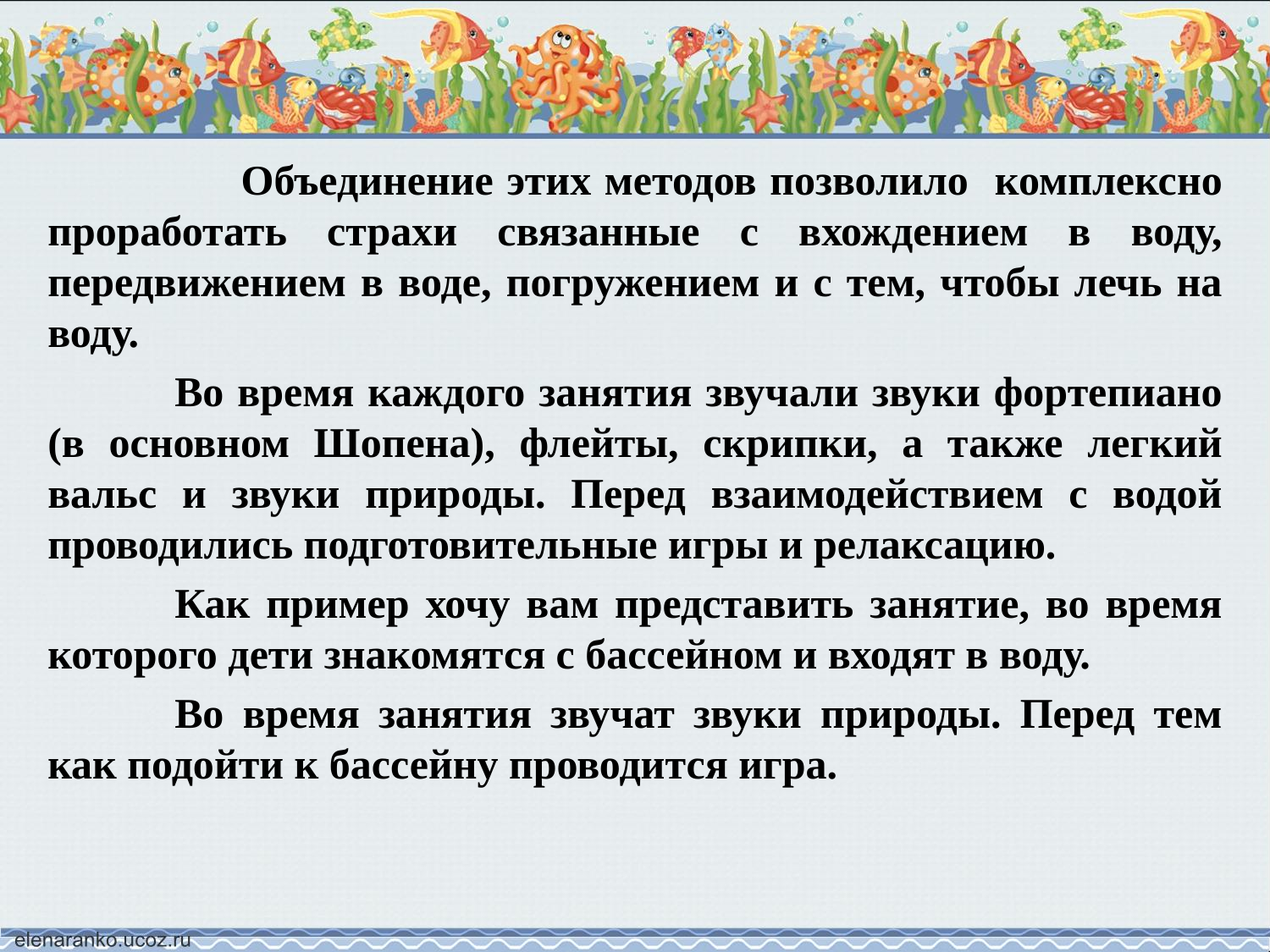

Объединение этих методов позволило  комплексно проработать страхи связанные с вхождением в воду, передвижением в воде, погружением и с тем, чтобы лечь на воду.
	Во время каждого занятия звучали звуки фортепиано (в основном Шопена), флейты, скрипки, а также легкий вальс и звуки природы. Перед взаимодействием с водой проводились подготовительные игры и релаксацию.
	Как пример хочу вам представить занятие, во время которого дети знакомятся с бассейном и входят в воду.
	Во время занятия звучат звуки природы. Перед тем как подойти к бассейну проводится игра.